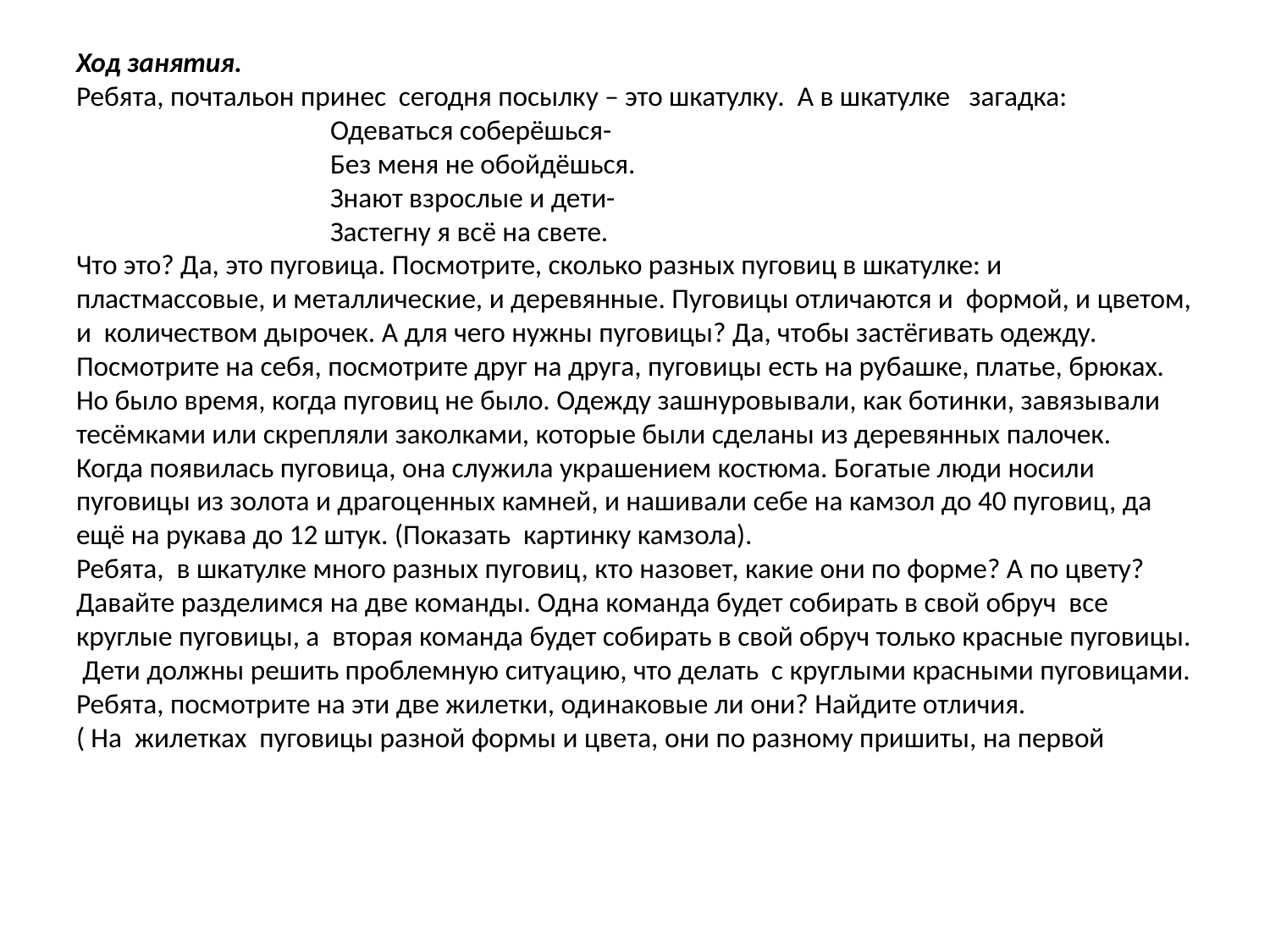

# Ход занятия. Ребята, почтальон принес  сегодня посылку – это шкатулку.  А в шкатулке   загадка: Одеваться соберёшься- Без меня не обойдёшься. Знают взрослые и дети- Застегну я всё на свете. Что это? Да, это пуговица. Посмотрите, сколько разных пуговиц в шкатулке: и пластмассовые, и металлические, и деревянные. Пуговицы отличаются и  формой, и цветом, и  количеством дырочек. А для чего нужны пуговицы? Да, чтобы застёгивать одежду. Посмотрите на себя, посмотрите друг на друга, пуговицы есть на рубашке, платье, брюках. Но было время, когда пуговиц не было. Одежду зашнуровывали, как ботинки, завязывали тесёмками или скрепляли заколками, которые были сделаны из деревянных палочек. Когда появилась пуговица, она служила украшением костюма. Богатые люди носили пуговицы из золота и драгоценных камней, и нашивали себе на камзол до 40 пуговиц, да ещё на рукава до 12 штук. (Показать  картинку камзола). Ребята,  в шкатулке много разных пуговиц, кто назовет, какие они по форме? А по цвету? Давайте разделимся на две команды. Одна команда будет собирать в свой обруч  все круглые пуговицы, а  вторая команда будет собирать в свой обруч только красные пуговицы.  Дети должны решить проблемную ситуацию, что делать  с круглыми красными пуговицами. Ребята, посмотрите на эти две жилетки, одинаковые ли они? Найдите отличия. ( На  жилетках  пуговицы разной формы и цвета, они по разному пришиты, на первой